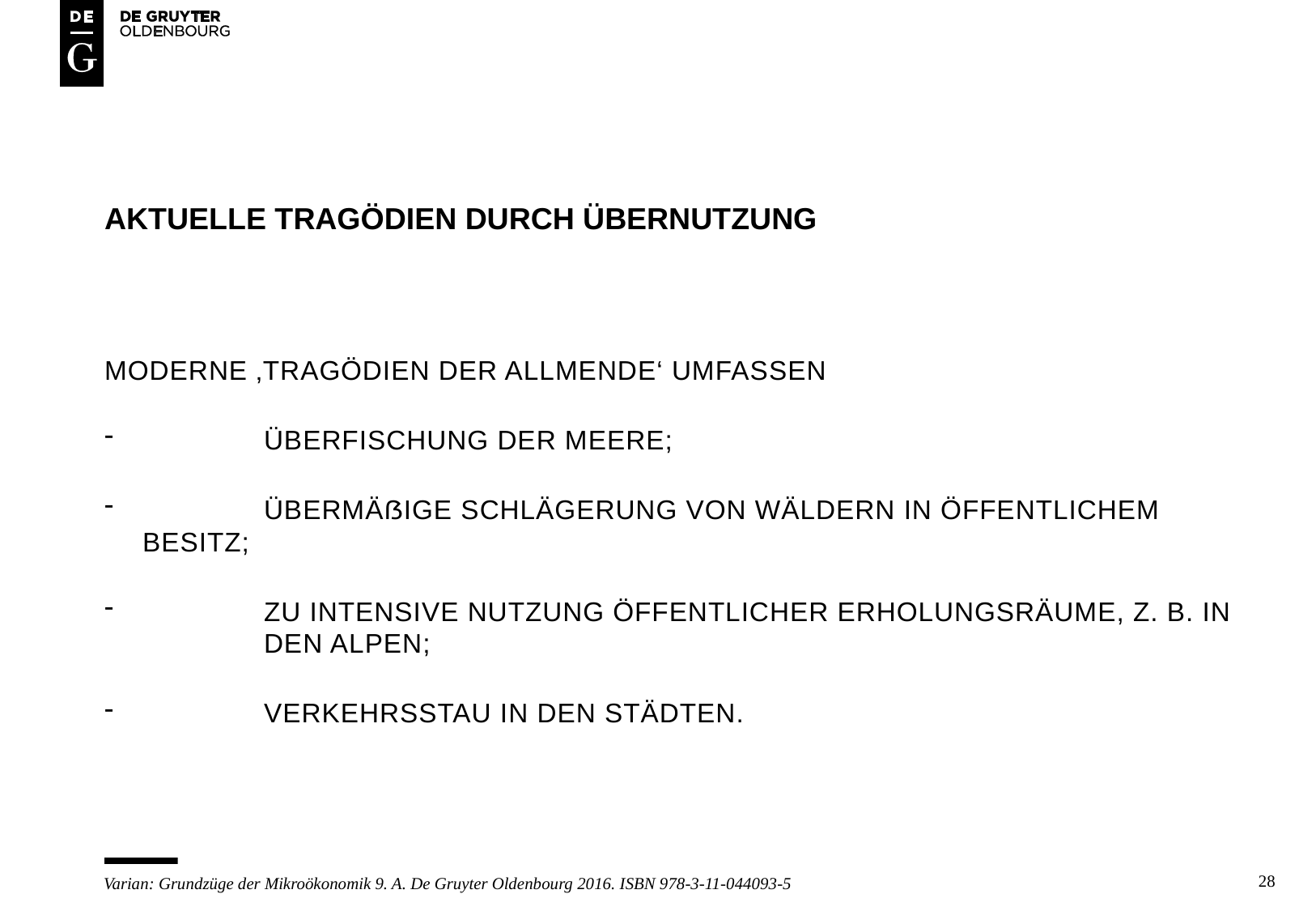

# Aktuelle tragödien durch übernutzung

Moderne ‚Tragödien der Allmende‘ umfassen
	Überfischung der Meere;
	übermäßige Schlägerung von Wäldern in öffentlichem besitz;
	zu intensive nutzung öffentlicher erholungsräume, z. b. in 	den alpen;
	verkehrsstau in den städten.
28
Varian: Grundzüge der Mikroökonomik 9. A. De Gruyter Oldenbourg 2016. ISBN 978-3-11-044093-5